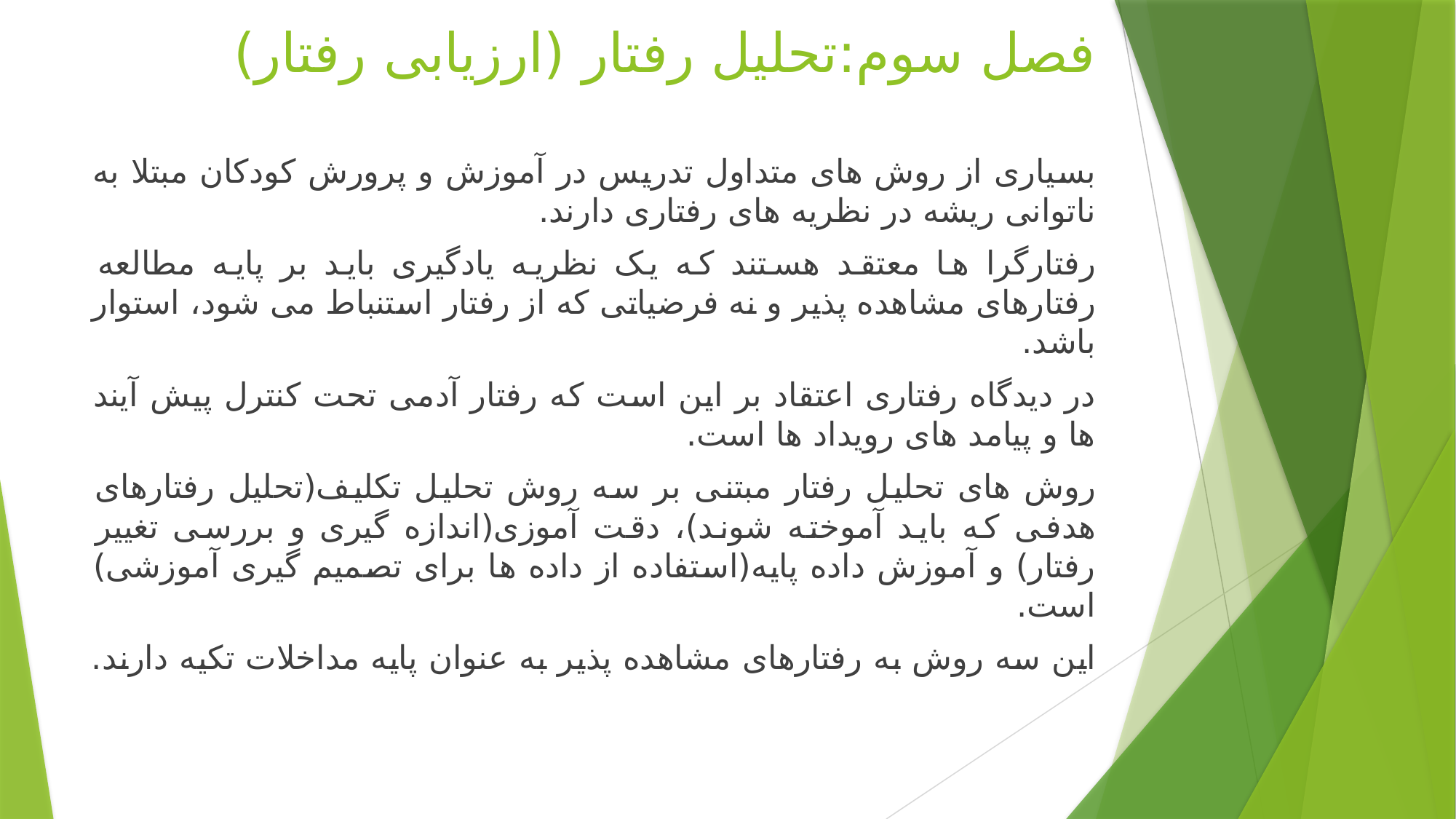

# فصل سوم:تحلیل رفتار (ارزیابی رفتار)
بسیاری از روش های متداول تدریس در آموزش و پرورش کودکان مبتلا به ناتوانی ریشه در نظریه های رفتاری دارند.
رفتارگرا ها معتقد هستند که یک نظریه یادگیری باید بر پایه مطالعه رفتارهای مشاهده پذیر و نه فرضیاتی که از رفتار استنباط می شود، استوار باشد.
در دیدگاه رفتاری اعتقاد بر این است که رفتار آدمی تحت کنترل پیش آیند ها و پیامد های رویداد ها است.
روش های تحلیل رفتار مبتنی بر سه روش تحلیل تکلیف(تحلیل رفتارهای هدفی که باید آموخته شوند)، دقت آموزی(اندازه گیری و بررسی تغییر رفتار) و آموزش داده پایه(استفاده از داده ها برای تصمیم گیری آموزشی) است.
این سه روش به رفتارهای مشاهده پذیر به عنوان پایه مداخلات تکیه دارند.